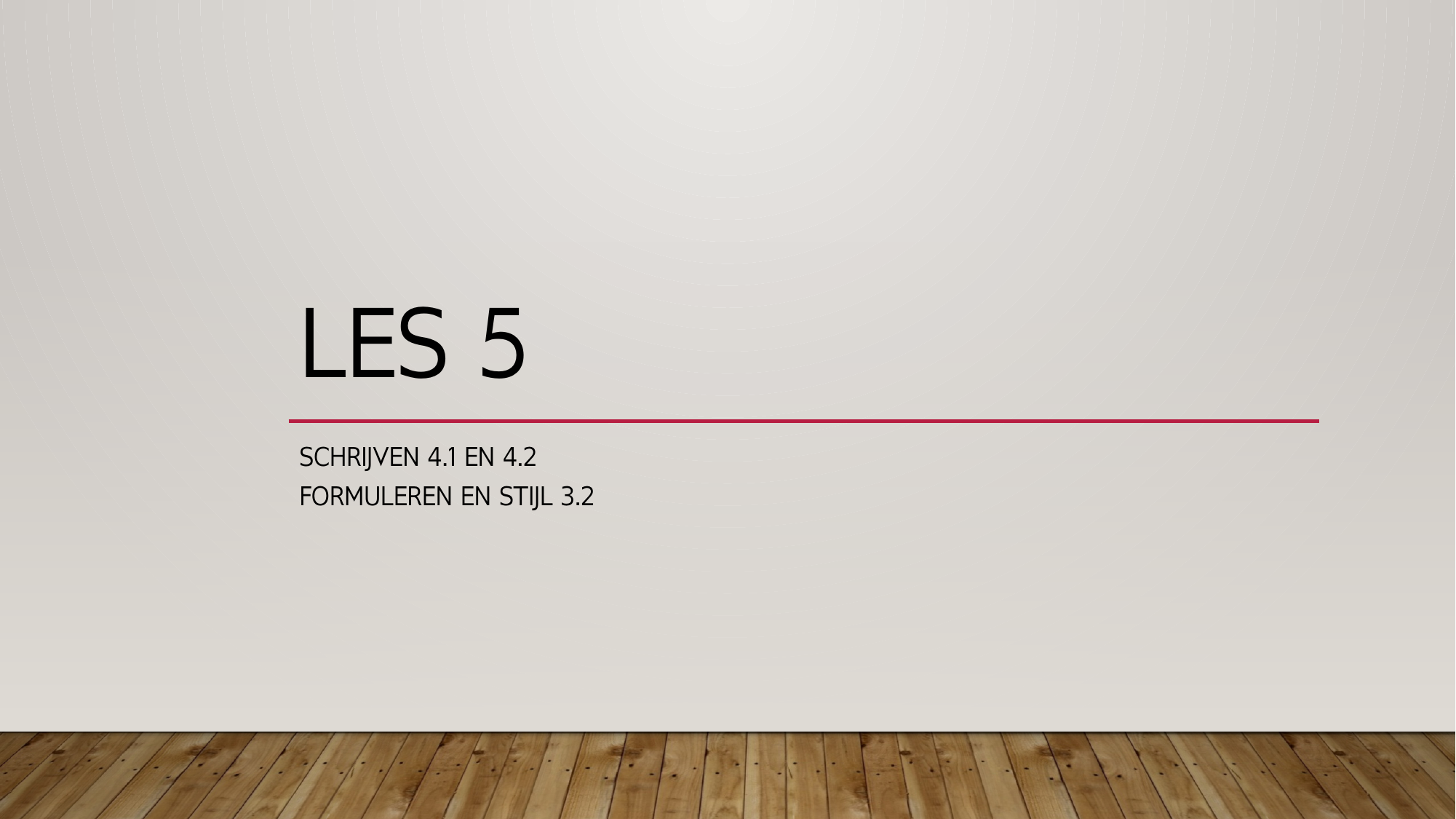

# Les 5
Schrijven 4.1 en 4.2
Formuleren en stijl 3.2